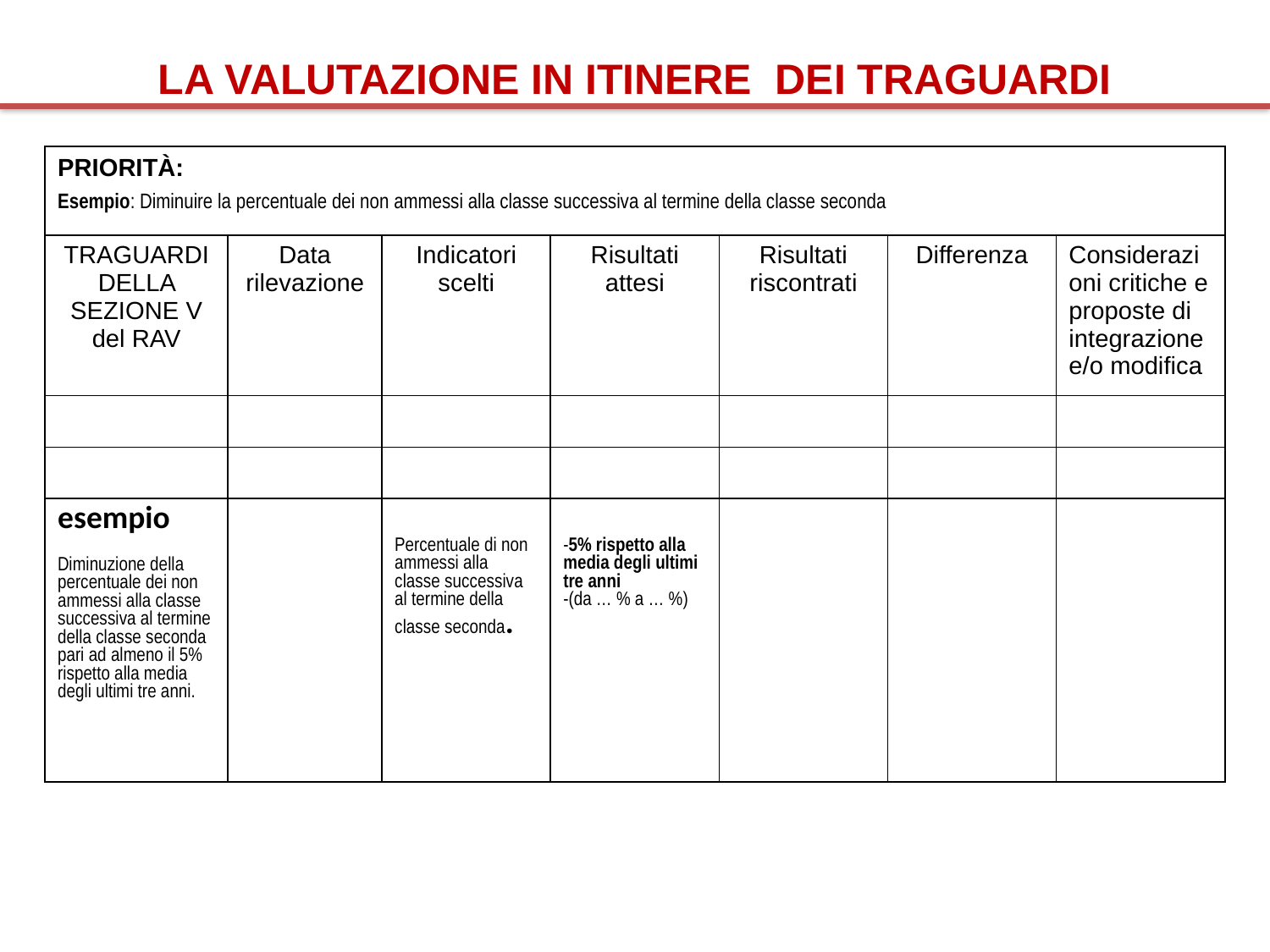

LA VALUTAZIONE IN ITINERE  DEI TRAGUARDI
| PRIORITÀ: Esempio: Diminuire la percentuale dei non ammessi alla classe successiva al termine della classe seconda |  |  |  |  |  |  |
| --- | --- | --- | --- | --- | --- | --- |
| TRAGUARDI DELLA SEZIONE V del RAV | Data rilevazione | Indicatori scelti | Risultati attesi | Risultati riscontrati | Differenza | Considerazioni critiche e proposte di integrazione e/o modifica |
|  |  |  |  |  |  |  |
|  |  |  |  |  |  |  |
| esempio Diminuzione della percentuale dei non ammessi alla classe successiva al termine della classe seconda pari ad almeno il 5% rispetto alla media degli ultimi tre anni. |  | Percentuale di non ammessi alla classe successiva al termine della classe seconda. | -5% rispetto alla media degli ultimi tre anni -(da … % a … %) |  |  |  |